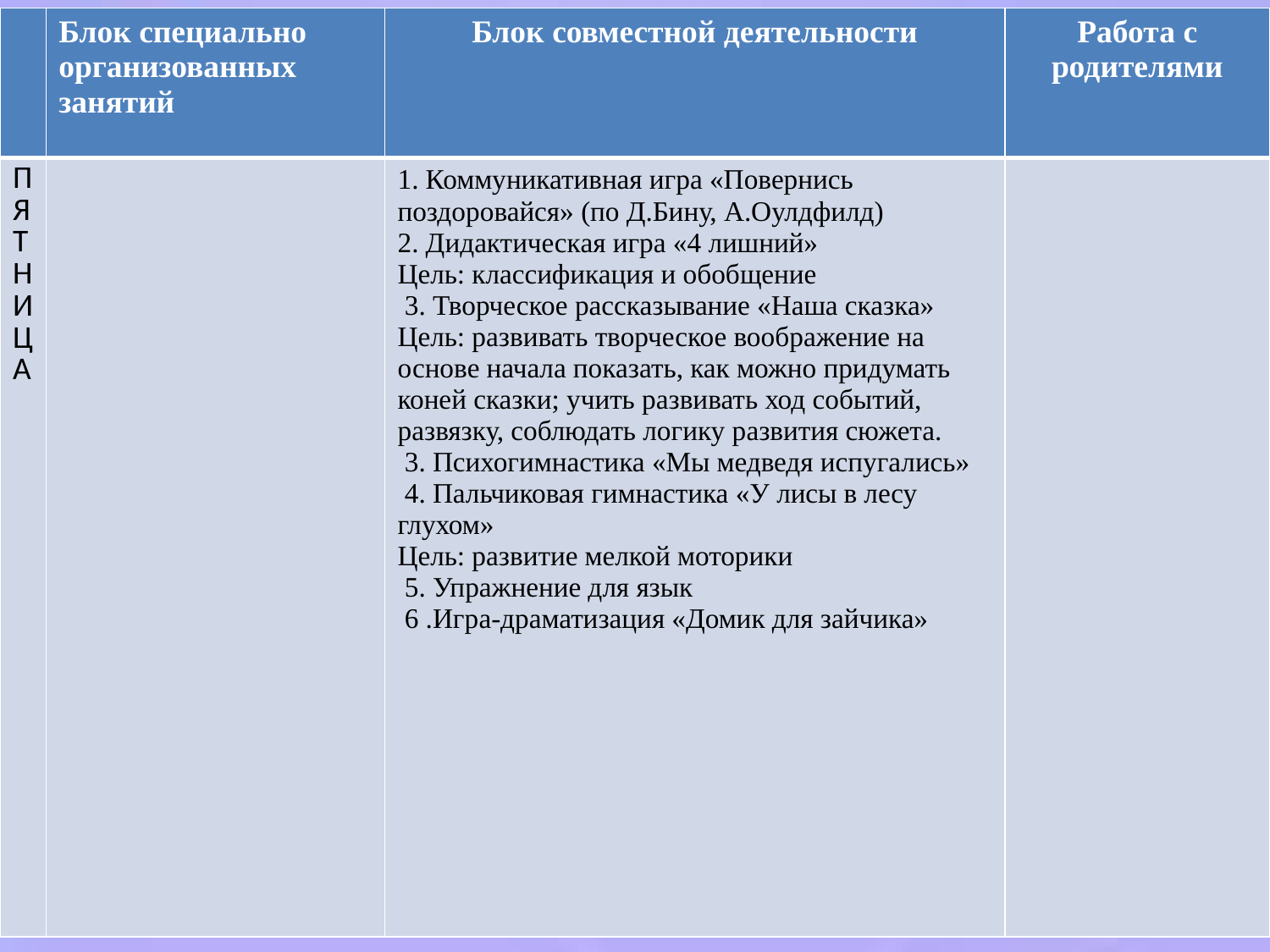

|  | Блок специально организованных занятий | Блок совместной деятельности | Работа с родителями |
| --- | --- | --- | --- |
| П Я Т Н И Ц А |  | 1. Коммуникативная игра «Повернись поздоровайся» (по Д.Бину, А.Оулдфилд) 2. Дидактическая игра «4 лишний» Цель: классификация и обобщение  3. Творческое рассказывание «Наша сказка» Цель: развивать творческое воображение на основе начала показать, как можно придумать коней сказки; учить развивать ход событий, развязку, соблюдать логику развития сюжета.  3. Психогимнастика «Мы медведя испугались»  4. Пальчиковая гимнастика «У лисы в лесу глухом» Цель: развитие мелкой моторики  5. Упражнение для язык  6 .Игра-драматизация «Домик для зайчика» |  |